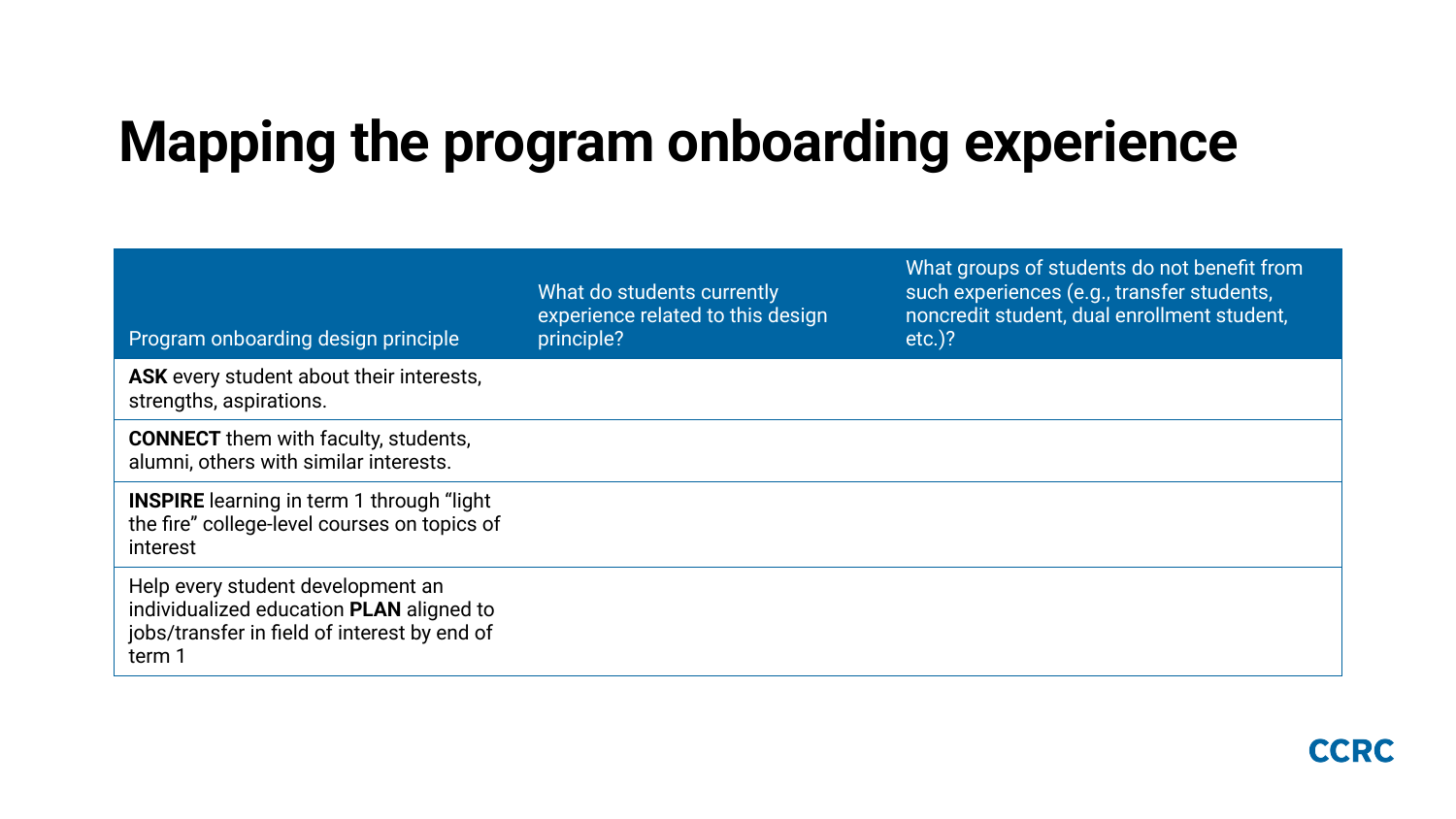

# Mapping the program onboarding experience
| Program onboarding design principle | What do students currently experience related to this design principle? | What groups of students do not benefit from such experiences (e.g., transfer students, noncredit student, dual enrollment student, etc.)? |
| --- | --- | --- |
| ASK every student about their interests, strengths, aspirations. |  |  |
| CONNECT them with faculty, students, alumni, others with similar interests. |  |  |
| INSPIRE learning in term 1 through “light the fire” college-level courses on topics of interest |  |  |
| Help every student development an individualized education PLAN aligned to jobs/transfer in field of interest by end of term 1 |  |  |